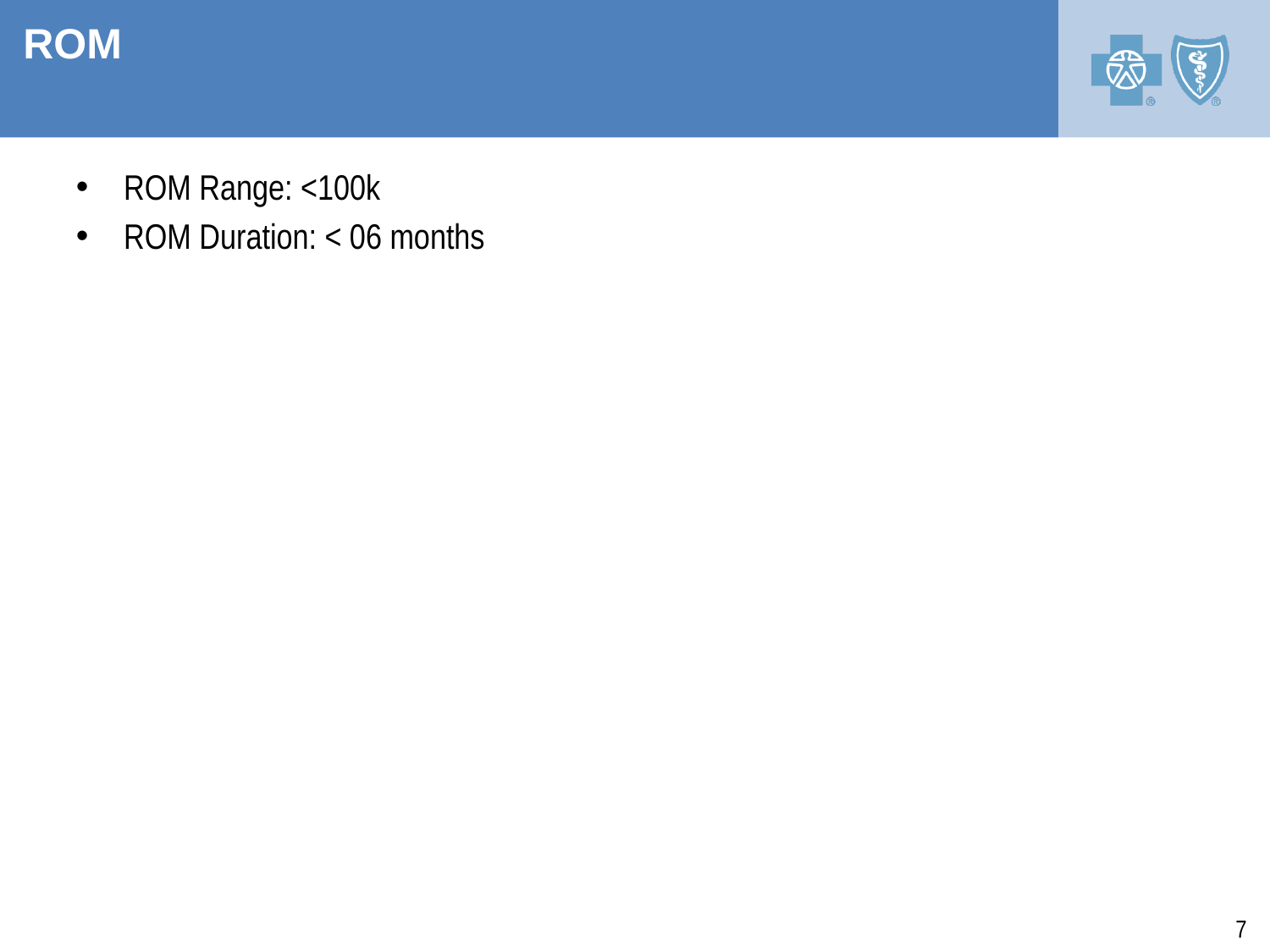

# ROM
ROM Range: <100k
ROM Duration: < 06 months